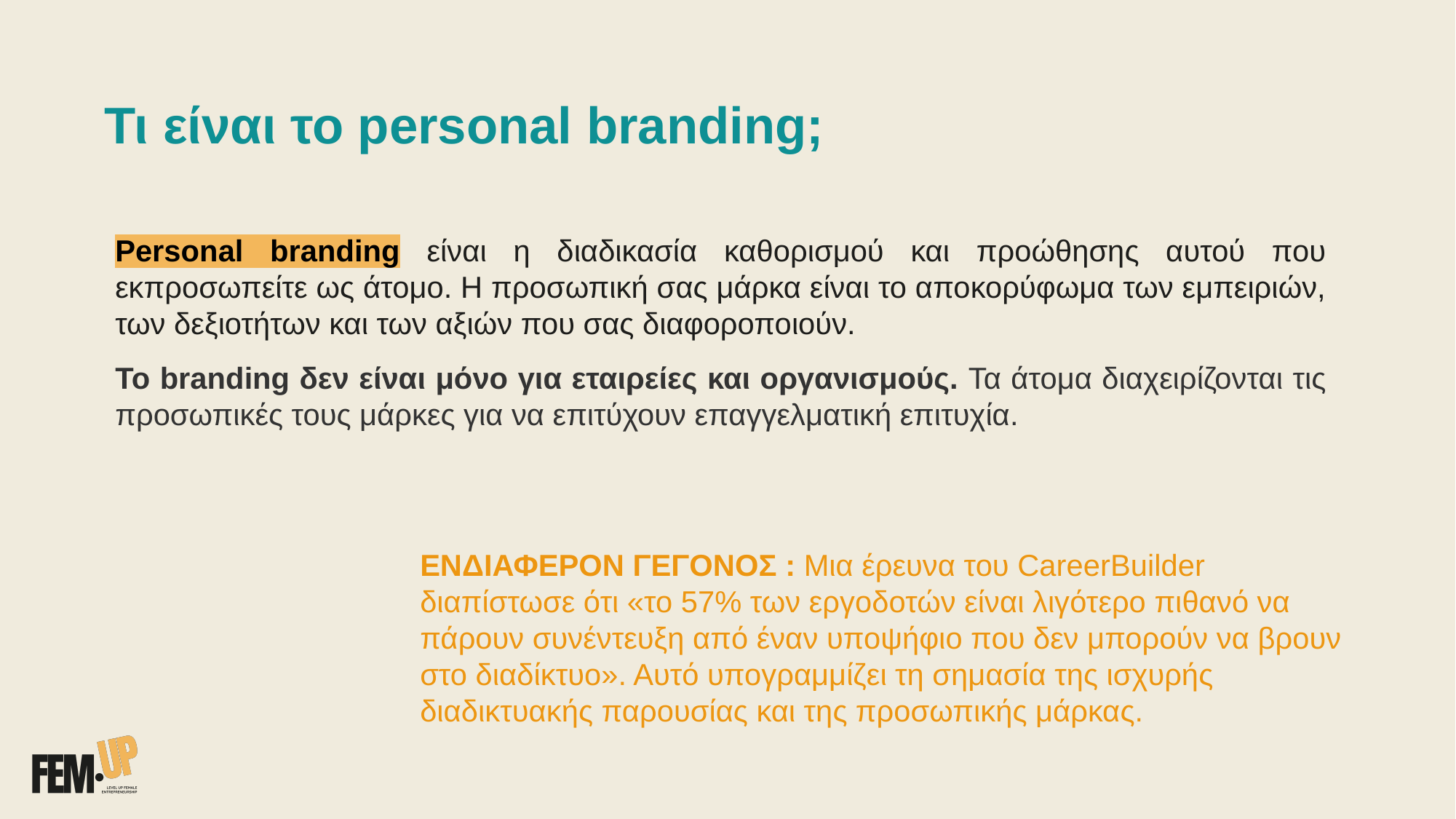

# Τι είναι το personal branding;
Personal branding είναι η διαδικασία καθορισμού και προώθησης αυτού που εκπροσωπείτε ως άτομο. Η προσωπική σας μάρκα είναι το αποκορύφωμα των εμπειριών, των δεξιοτήτων και των αξιών που σας διαφοροποιούν.
Το branding δεν είναι μόνο για εταιρείες και οργανισμούς. Τα άτομα διαχειρίζονται τις προσωπικές τους μάρκες για να επιτύχουν επαγγελματική επιτυχία.
ΕΝΔΙΑΦΕΡΟΝ ΓΕΓΟΝΟΣ : Μια έρευνα του CareerBuilder διαπίστωσε ότι «το 57% των εργοδοτών είναι λιγότερο πιθανό να πάρουν συνέντευξη από έναν υποψήφιο που δεν μπορούν να βρουν στο διαδίκτυο». Αυτό υπογραμμίζει τη σημασία της ισχυρής διαδικτυακής παρουσίας και της προσωπικής μάρκας.